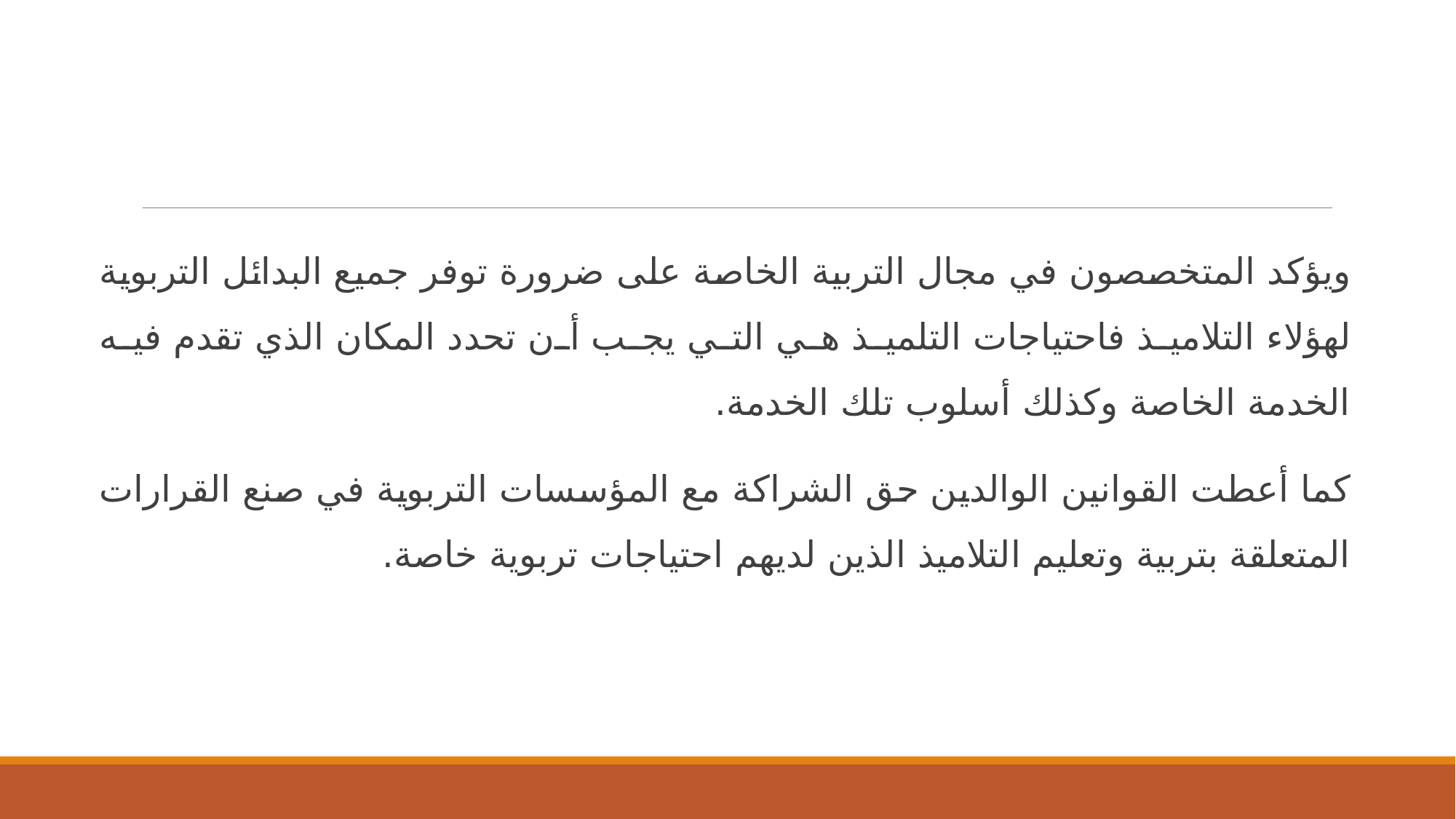

ويؤكد المتخصصون في مجال التربية الخاصة على ضرورة توفر جميع البدائل التربوية لهؤلاء التلاميذ فاحتياجات التلميذ هي التي يجب أن تحدد المكان الذي تقدم فيه الخدمة الخاصة وكذلك أسلوب تلك الخدمة.
كما أعطت القوانين الوالدين حق الشراكة مع المؤسسات التربوية في صنع القرارات المتعلقة بتربية وتعليم التلاميذ الذين لديهم احتياجات تربوية خاصة.